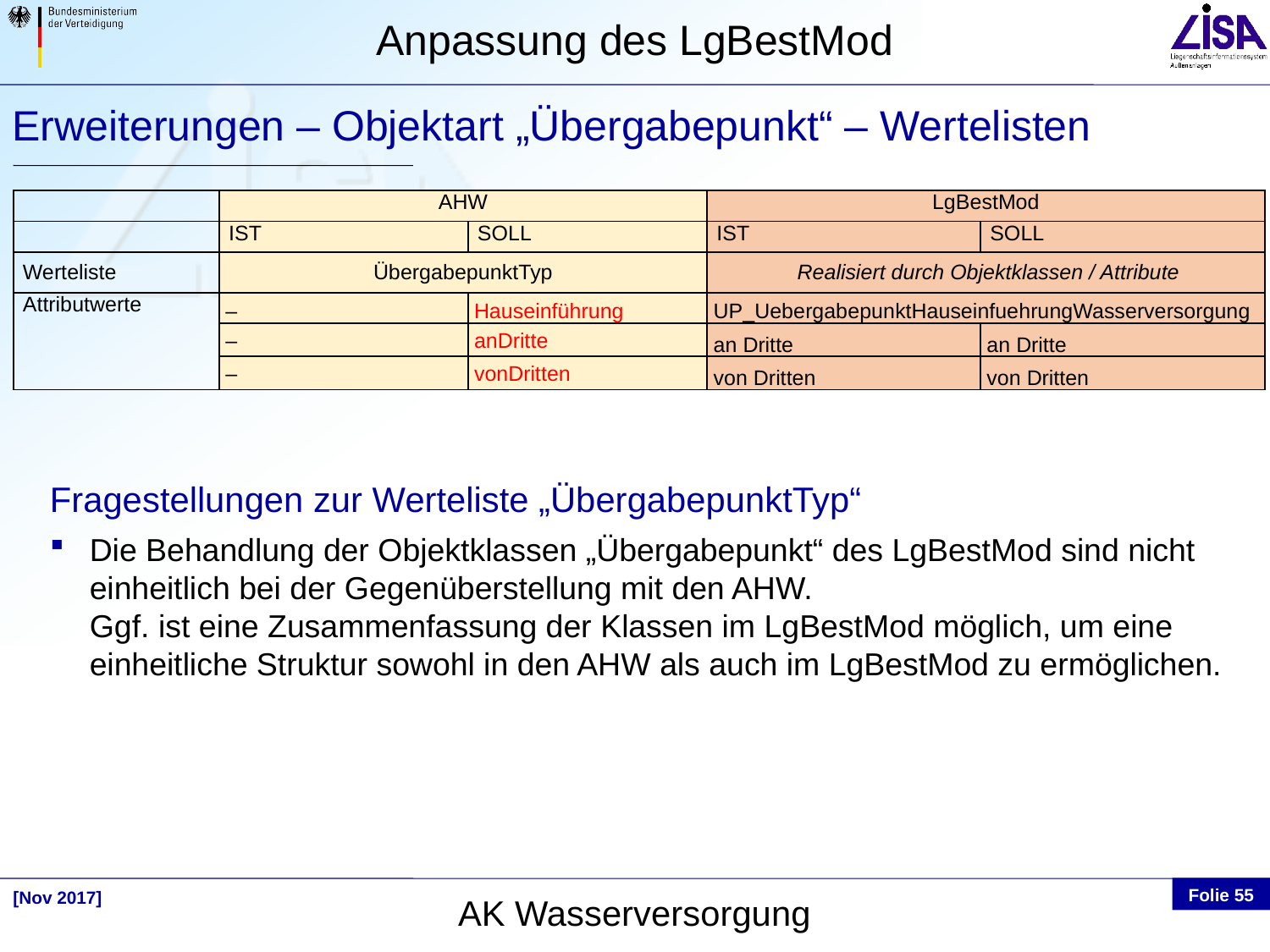

Erweiterungen – Objektart „Übergabepunkt“ – Wertelisten

|  | AHW |  | LgBestMod |  |
| --- | --- | --- | --- | --- |
|  | IST | SOLL | IST | SOLL |
| Werteliste | ÜbergabepunktTyp |  | Realisiert durch Objektklassen / Attribute |  |
| Attributwerte | – | Hauseinführung | UP\_UebergabepunktHauseinfuehrungWasserversorgung |  |
|  | – | anDritte | an Dritte | an Dritte |
|  | – | vonDritten | von Dritten | von Dritten |
Fragestellungen zur Werteliste „ÜbergabepunktTyp“
Die Behandlung der Objektklassen „Übergabepunkt“ des LgBestMod sind nicht einheitlich bei der Gegenüberstellung mit den AHW.
Ggf. ist eine Zusammenfassung der Klassen im LgBestMod möglich, um eine einheitliche Struktur sowohl in den AHW als auch im LgBestMod zu ermöglichen.